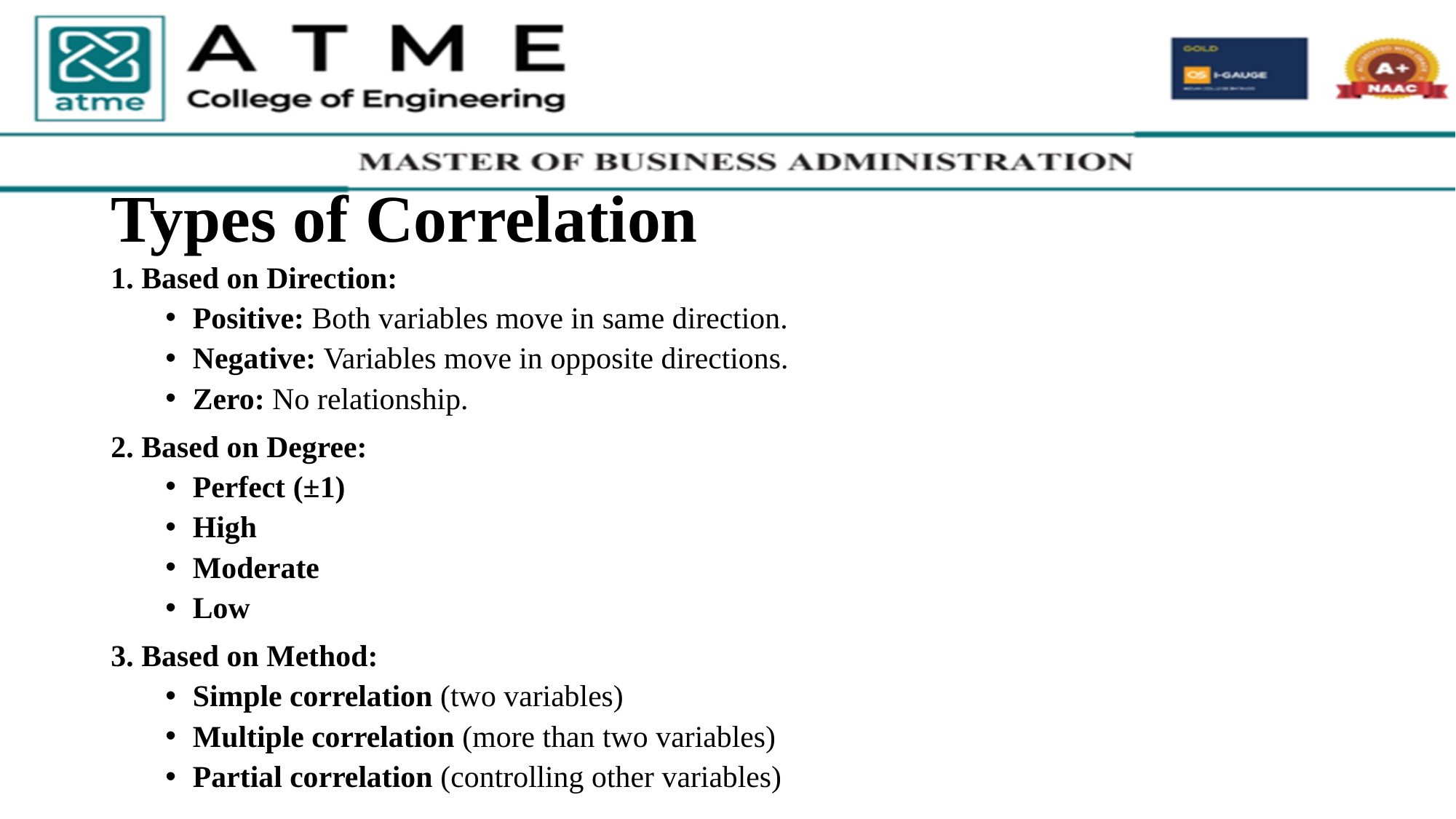

# Types of Correlation
1. Based on Direction:
Positive: Both variables move in same direction.
Negative: Variables move in opposite directions.
Zero: No relationship.
2. Based on Degree:
Perfect (±1)
High
Moderate
Low
3. Based on Method:
Simple correlation (two variables)
Multiple correlation (more than two variables)
Partial correlation (controlling other variables)